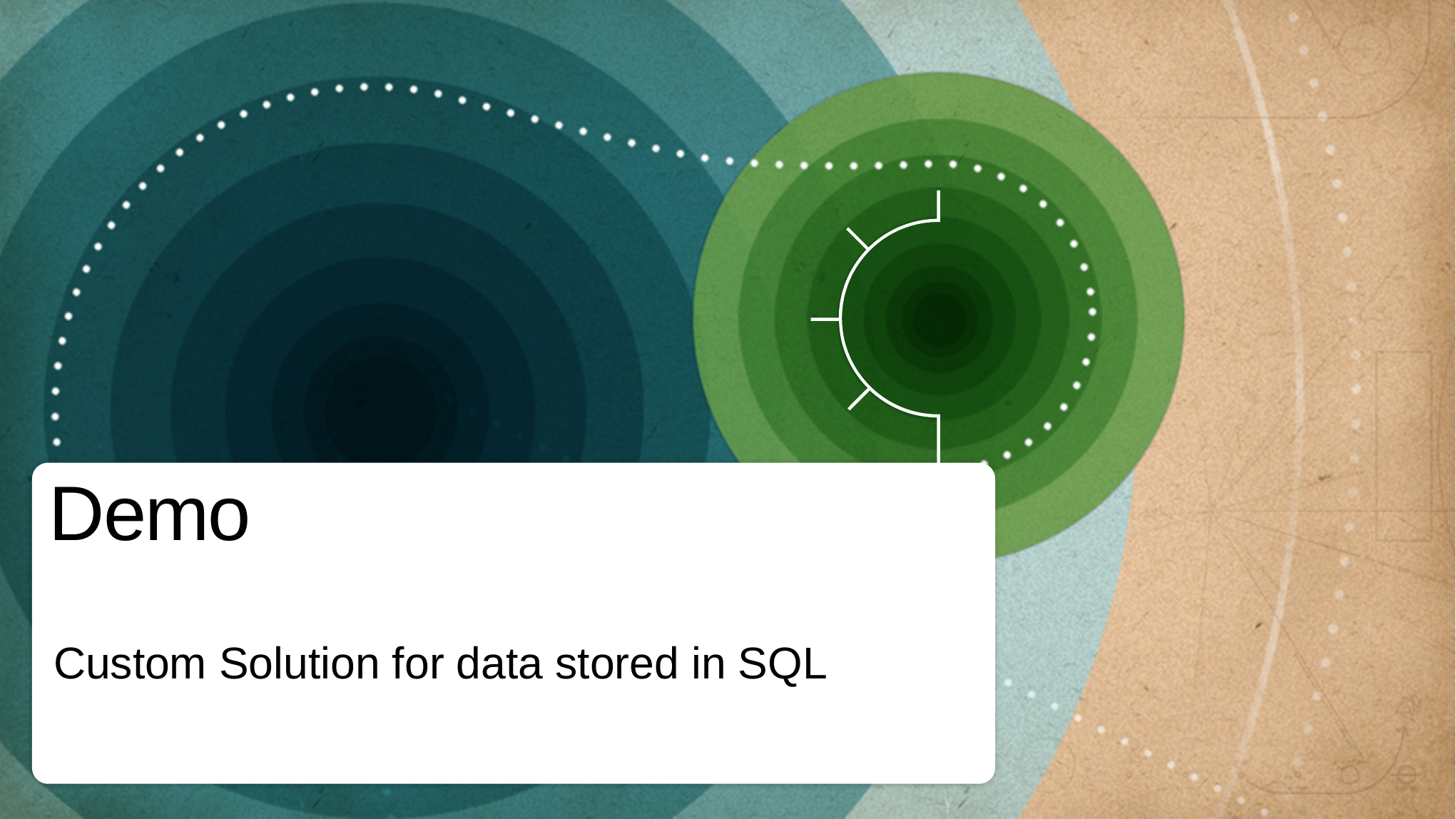

# Demo
Custom Solution for data stored in SQL